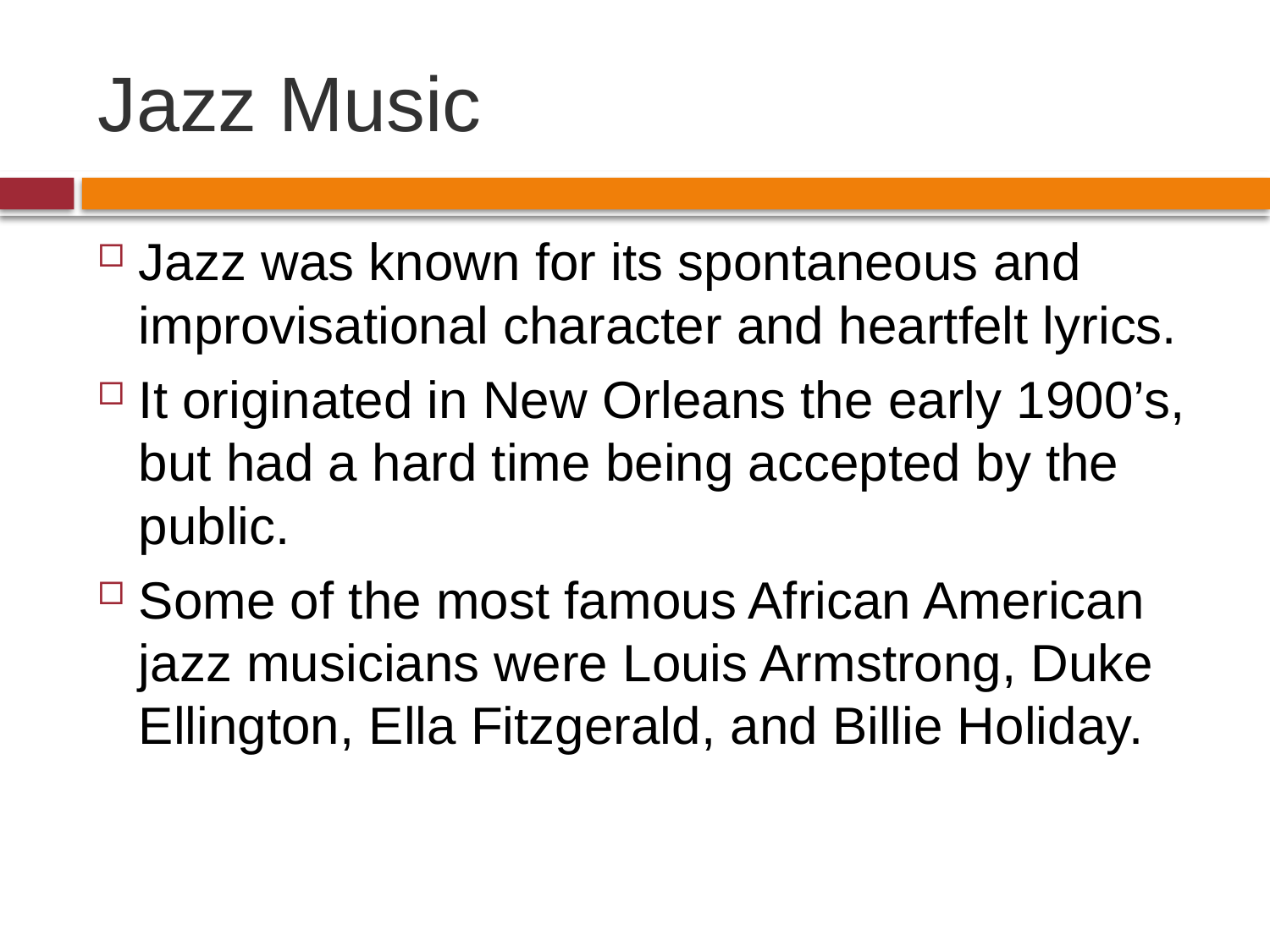

# Jazz Music
Jazz was known for its spontaneous and improvisational character and heartfelt lyrics.
It originated in New Orleans the early 1900’s, but had a hard time being accepted by the public.
Some of the most famous African American jazz musicians were Louis Armstrong, Duke Ellington, Ella Fitzgerald, and Billie Holiday.